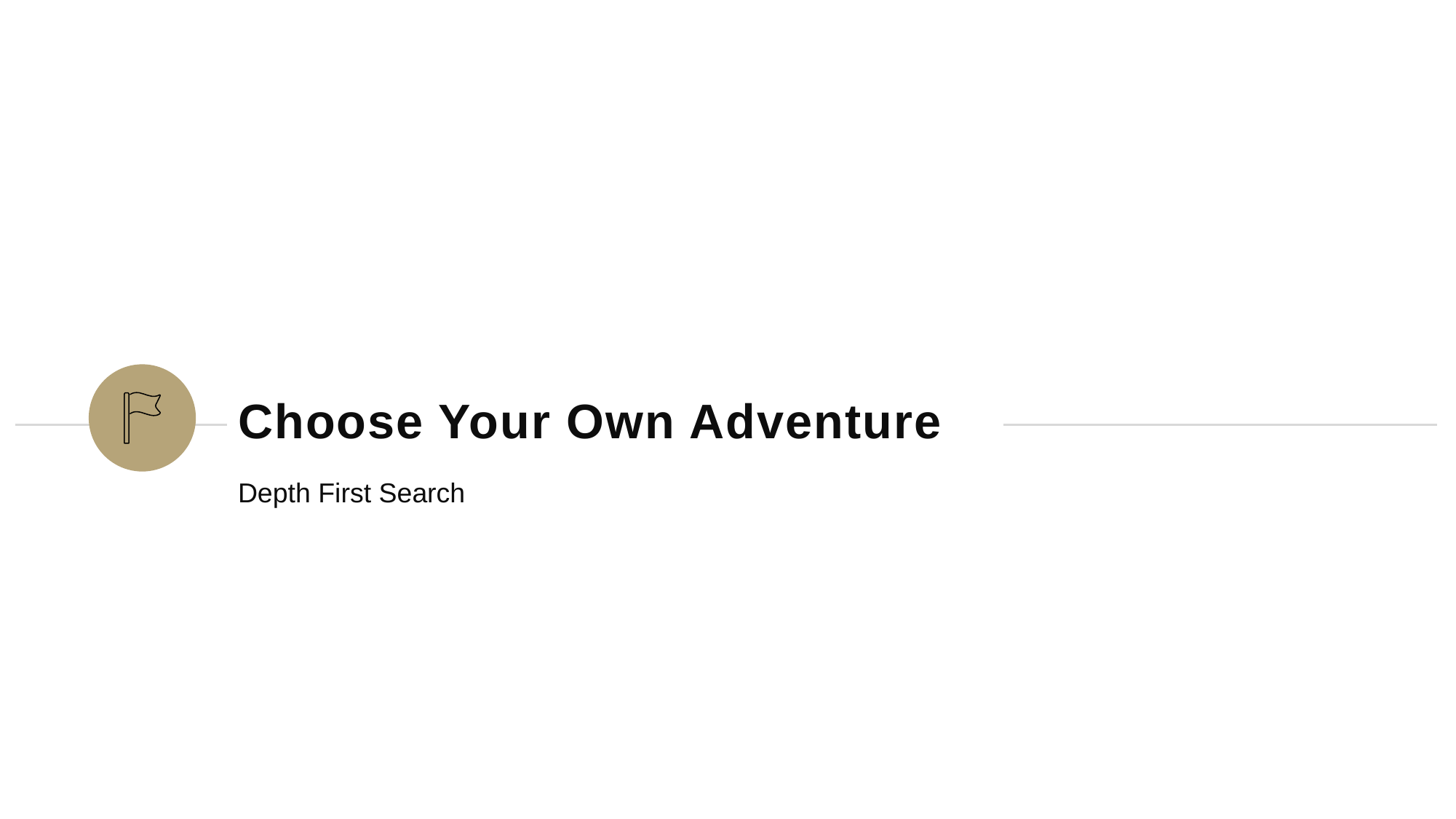

# Choose Your Own Adventure
Depth First Search